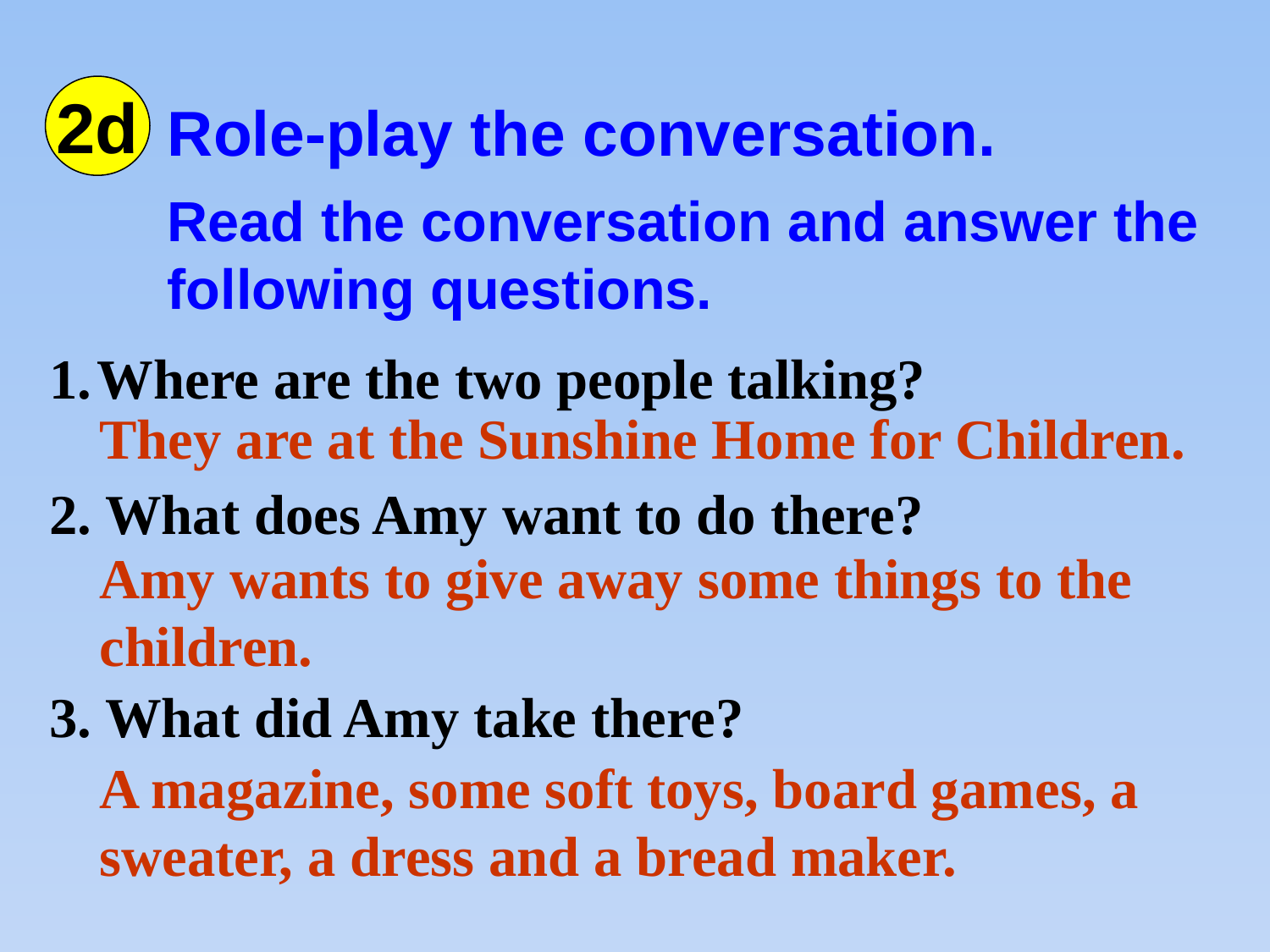

2d
Role-play the conversation.
Read the conversation and answer the following questions.
Where are the two people talking?

2. What does Amy want to do there?

3. What did Amy take there?

They are at the Sunshine Home for Children.
Amy wants to give away some things to the children.
A magazine, some soft toys, board games, a sweater, a dress and a bread maker.